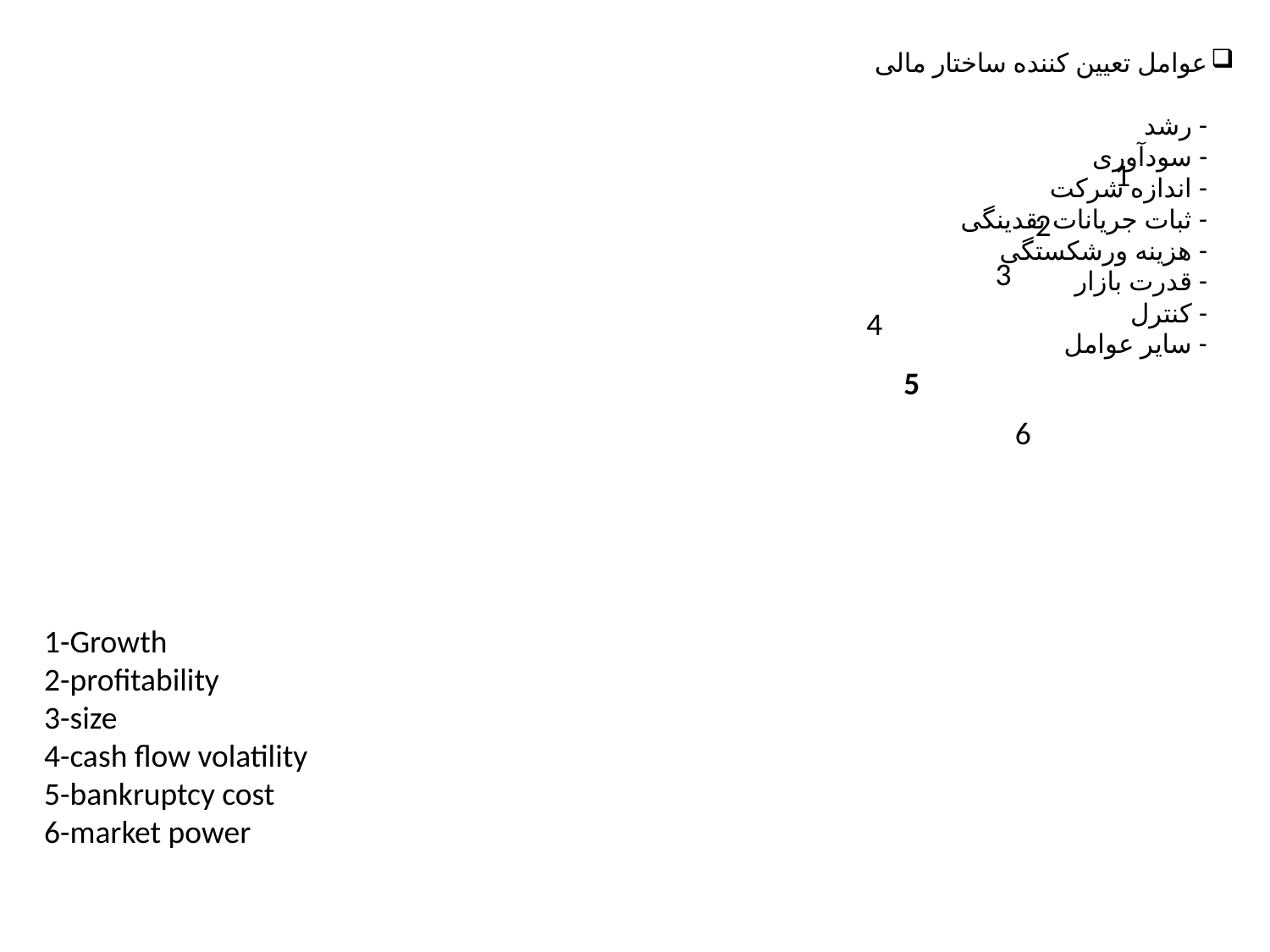

# عوامل تعیین کننده ساختار مالی - رشد - سودآوری - اندازه شرکت - ثبات جریانات نقدینگی - هزینه ورشکستگی - قدرت بازار - کنترل - سایر عوامل
1
2
3
4
5

6

1-Growth
2-profitability
3-size
4-cash flow volatility
5-bankruptcy cost
6-market power